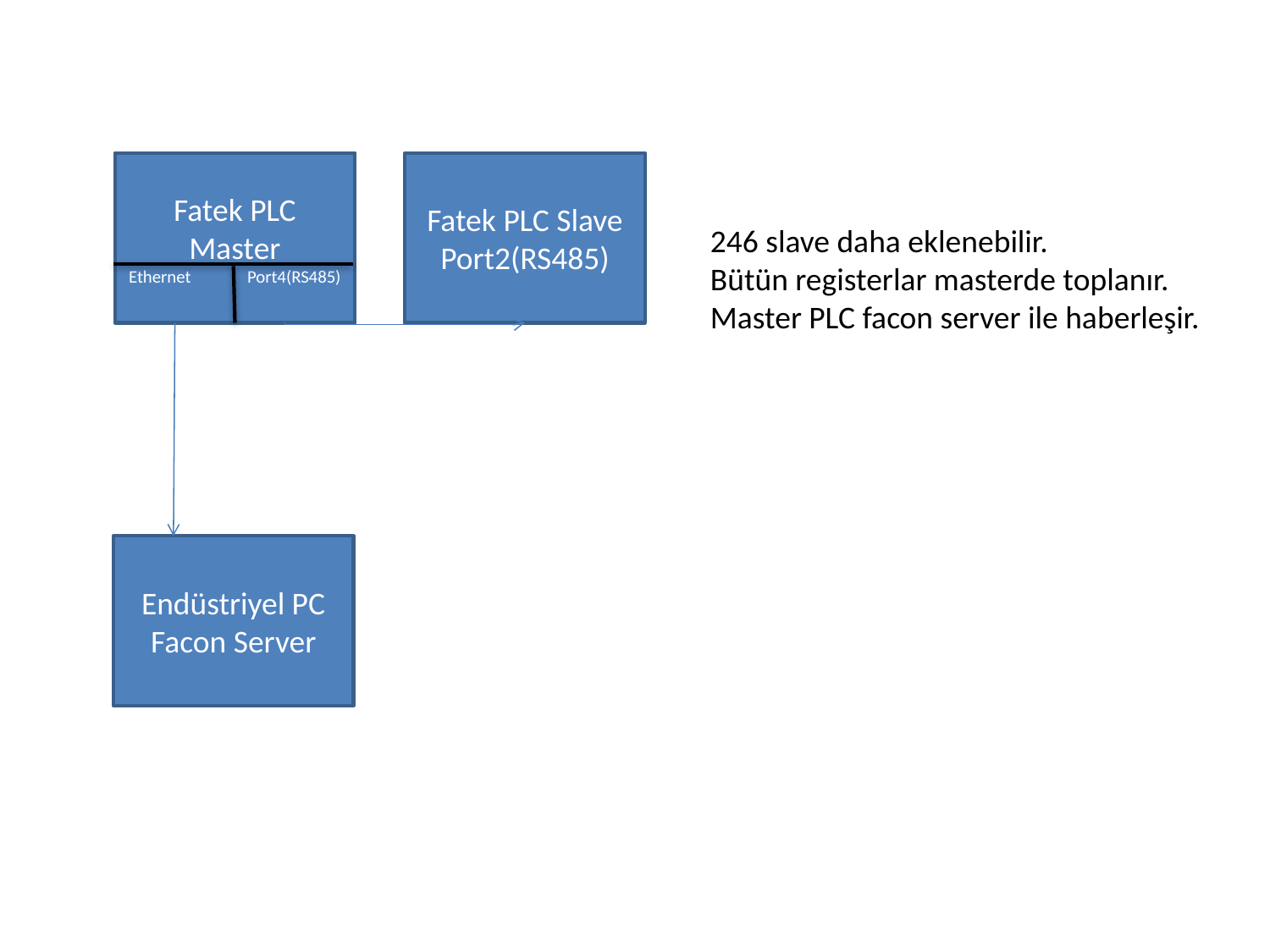

Fatek PLC Master
Ethernet              Port4(RS485)
Fatek PLC Slave Port2(RS485)
246 slave daha eklenebilir.
Bütün registerlar masterde toplanır.
Master PLC facon server ile haberleşir.
Endüstriyel PC
Facon Server